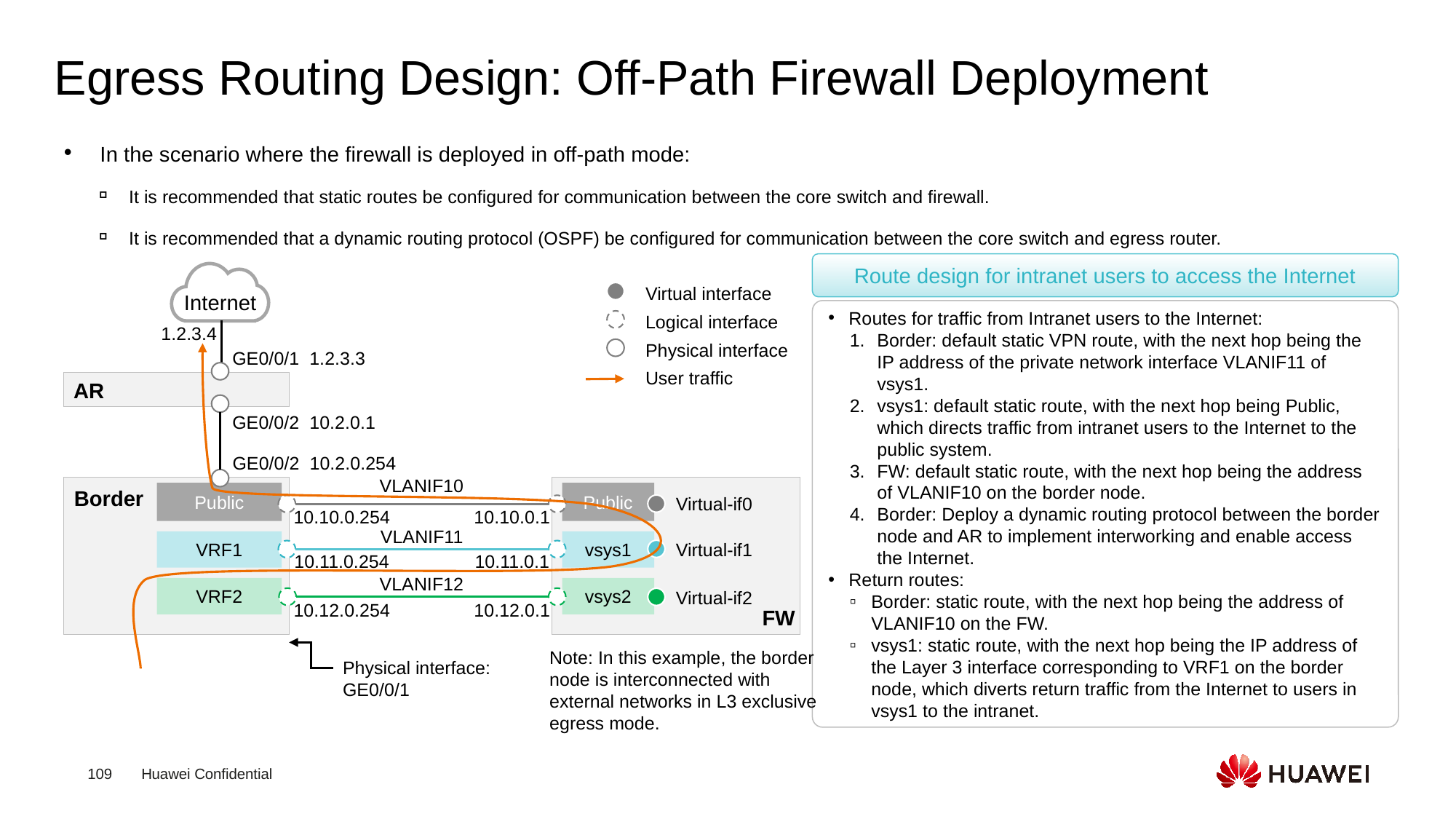

# Egress Routing Design: Off-Path Firewall Deployment
In the scenario where the firewall is deployed in off-path mode:
It is recommended that static routes be configured for communication between the core switch and firewall.
It is recommended that a dynamic routing protocol (OSPF) be configured for communication between the core switch and egress router.
Route design for intranet users to access the Internet

Internet
Virtual interface

Routes for traffic from Intranet users to the Internet:
Border: default static VPN route, with the next hop being the IP address of the private network interface VLANIF11 of vsys1.
vsys1: default static route, with the next hop being Public, which directs traffic from intranet users to the Internet to the public system.
FW: default static route, with the next hop being the address of VLANIF10 on the border node.
Border: Deploy a dynamic routing protocol between the border node and AR to implement interworking and enable access the Internet.
Return routes:
Border: static route, with the next hop being the address of VLANIF10 on the FW.
vsys1: static route, with the next hop being the IP address of the Layer 3 interface corresponding to VRF1 on the border node, which diverts return traffic from the Internet to users in vsys1 to the intranet.
Logical interface

1.2.3.4
Physical interface

GE0/0/1  1.2.3.3

User traffic

AR

GE0/0/2  10.2.0.1
GE0/0/2  10.2.0.254
VLANIF10

Border
Public
Public
Virtual-if0

10.10.0.254
10.10.0.1
VLANIF11
VRF1
vsys1
Virtual-if1

10.11.0.254
10.11.0.1
VLANIF12
VRF2
vsys2
Virtual-if2

10.12.0.254
10.12.0.1
FW
Note: In this example, the border node is interconnected with external networks in L3 exclusive egress mode.
Physical interface: GE0/0/1